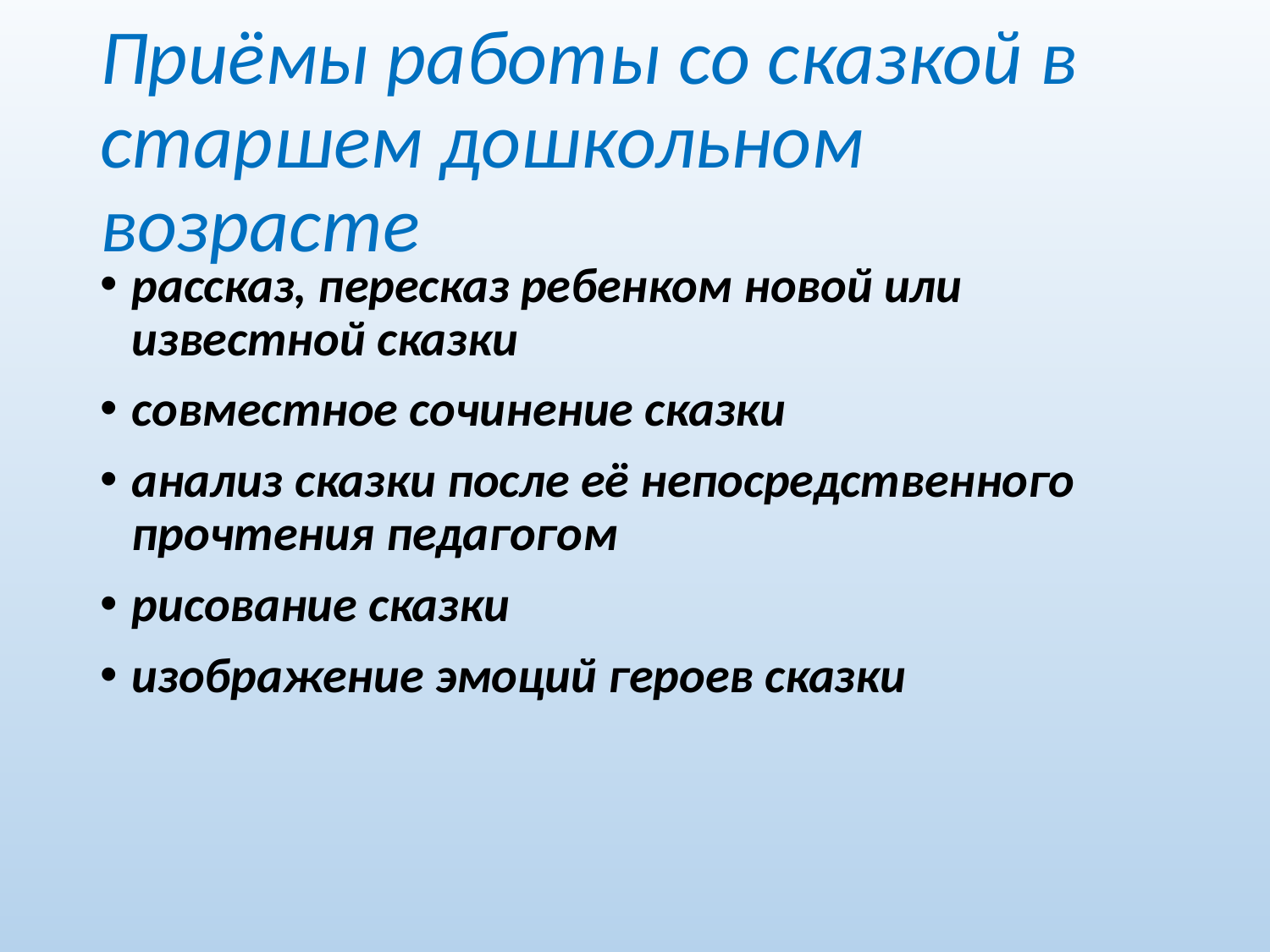

# Приёмы работы со сказкой в старшем дошкольном возрасте
рассказ, пересказ ребенком новой или известной сказки
совместное сочинение сказки
анализ сказки после её непосредственного прочтения педагогом
рисование сказки
изображение эмоций героев сказки